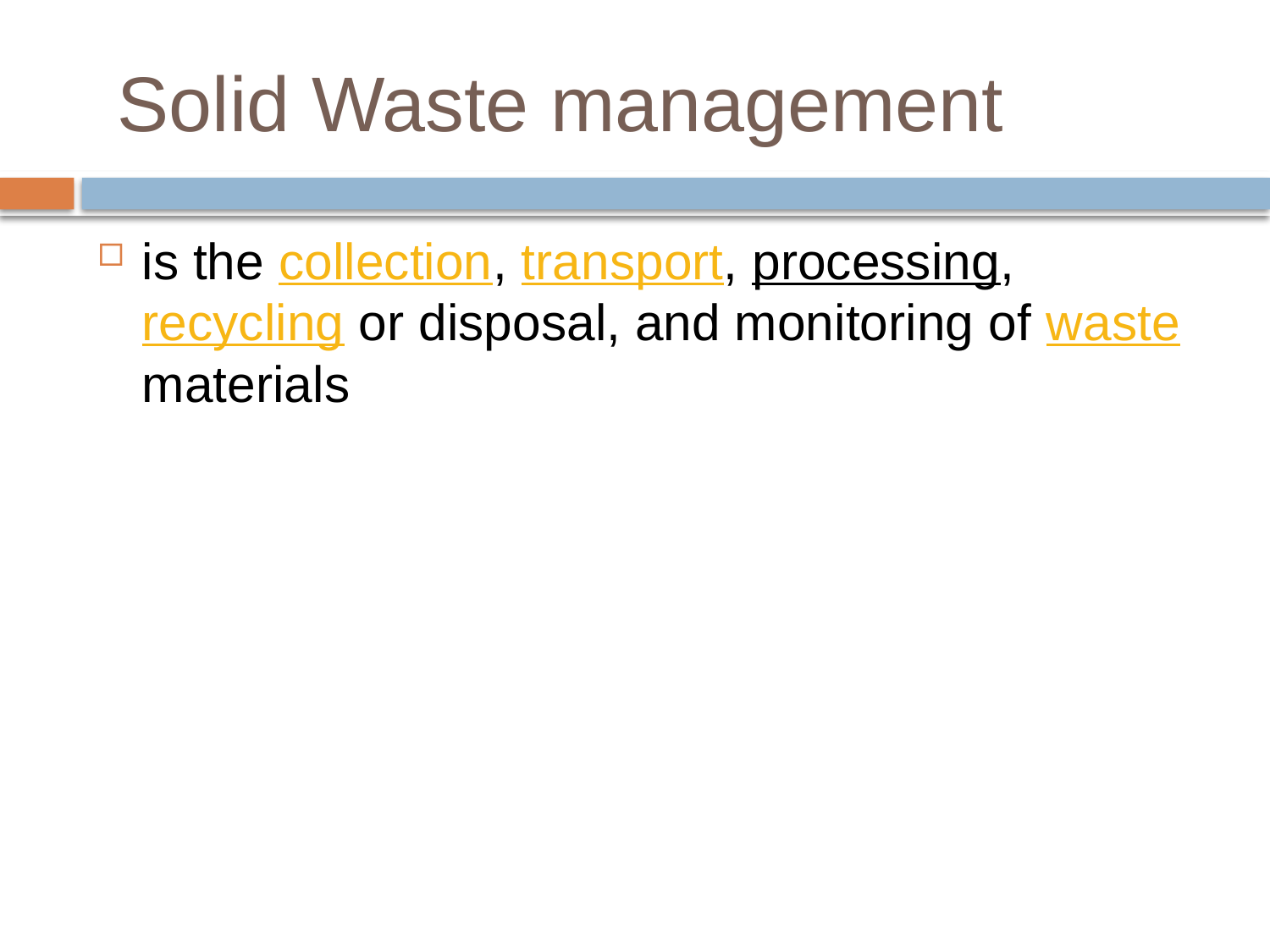

# Solid Waste management
is the collection, transport, processing, recycling or disposal, and monitoring of waste materials